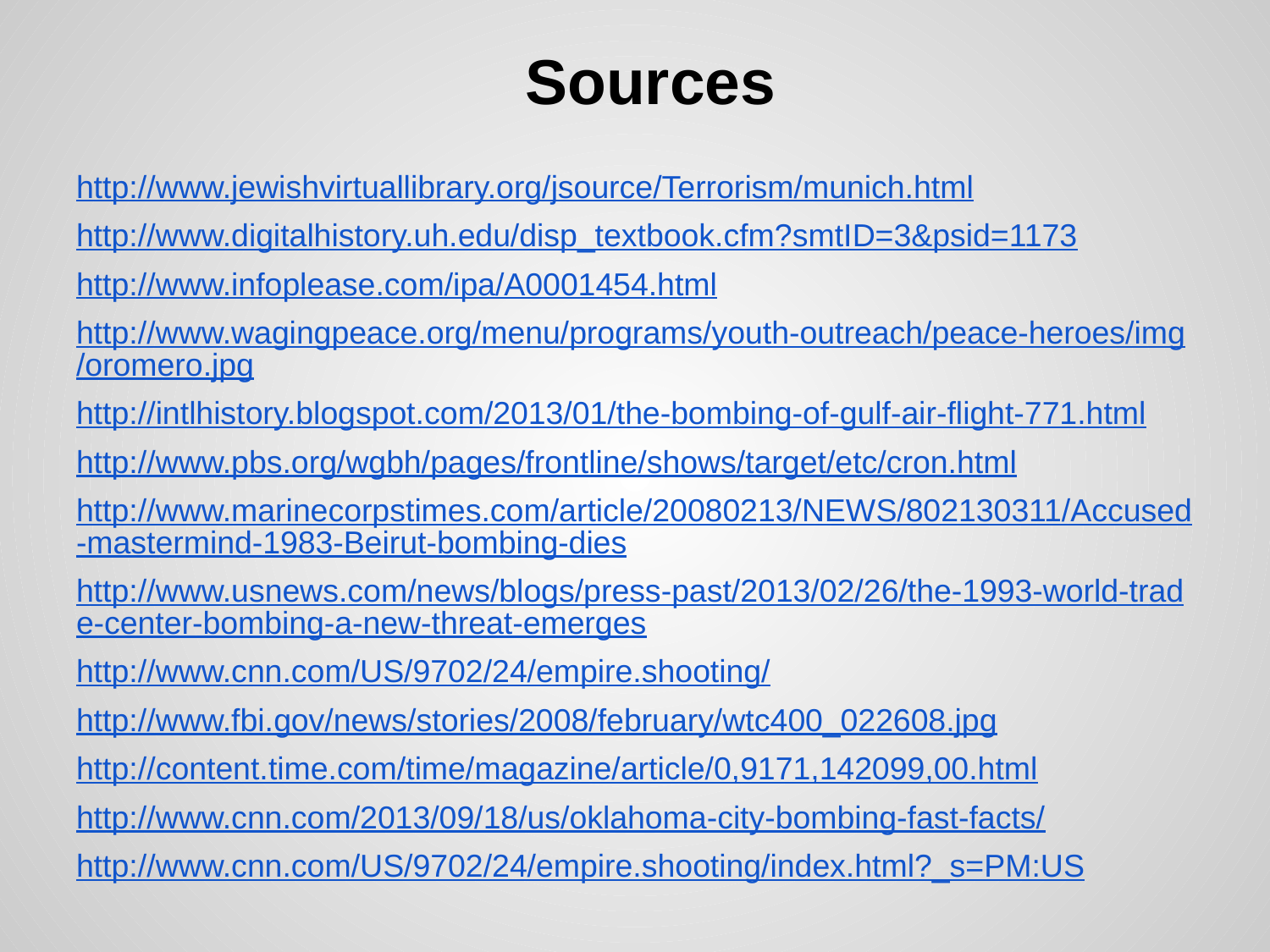

# Sources
http://www.jewishvirtuallibrary.org/jsource/Terrorism/munich.html
http://www.digitalhistory.uh.edu/disp_textbook.cfm?smtID=3&psid=1173
http://www.infoplease.com/ipa/A0001454.html
http://www.wagingpeace.org/menu/programs/youth-outreach/peace-heroes/img/oromero.jpg
http://intlhistory.blogspot.com/2013/01/the-bombing-of-gulf-air-flight-771.html
http://www.pbs.org/wgbh/pages/frontline/shows/target/etc/cron.html
http://www.marinecorpstimes.com/article/20080213/NEWS/802130311/Accused-mastermind-1983-Beirut-bombing-dies
http://www.usnews.com/news/blogs/press-past/2013/02/26/the-1993-world-trade-center-bombing-a-new-threat-emerges
http://www.cnn.com/US/9702/24/empire.shooting/
http://www.fbi.gov/news/stories/2008/february/wtc400_022608.jpg
http://content.time.com/time/magazine/article/0,9171,142099,00.html
http://www.cnn.com/2013/09/18/us/oklahoma-city-bombing-fast-facts/
http://www.cnn.com/US/9702/24/empire.shooting/index.html?_s=PM:US